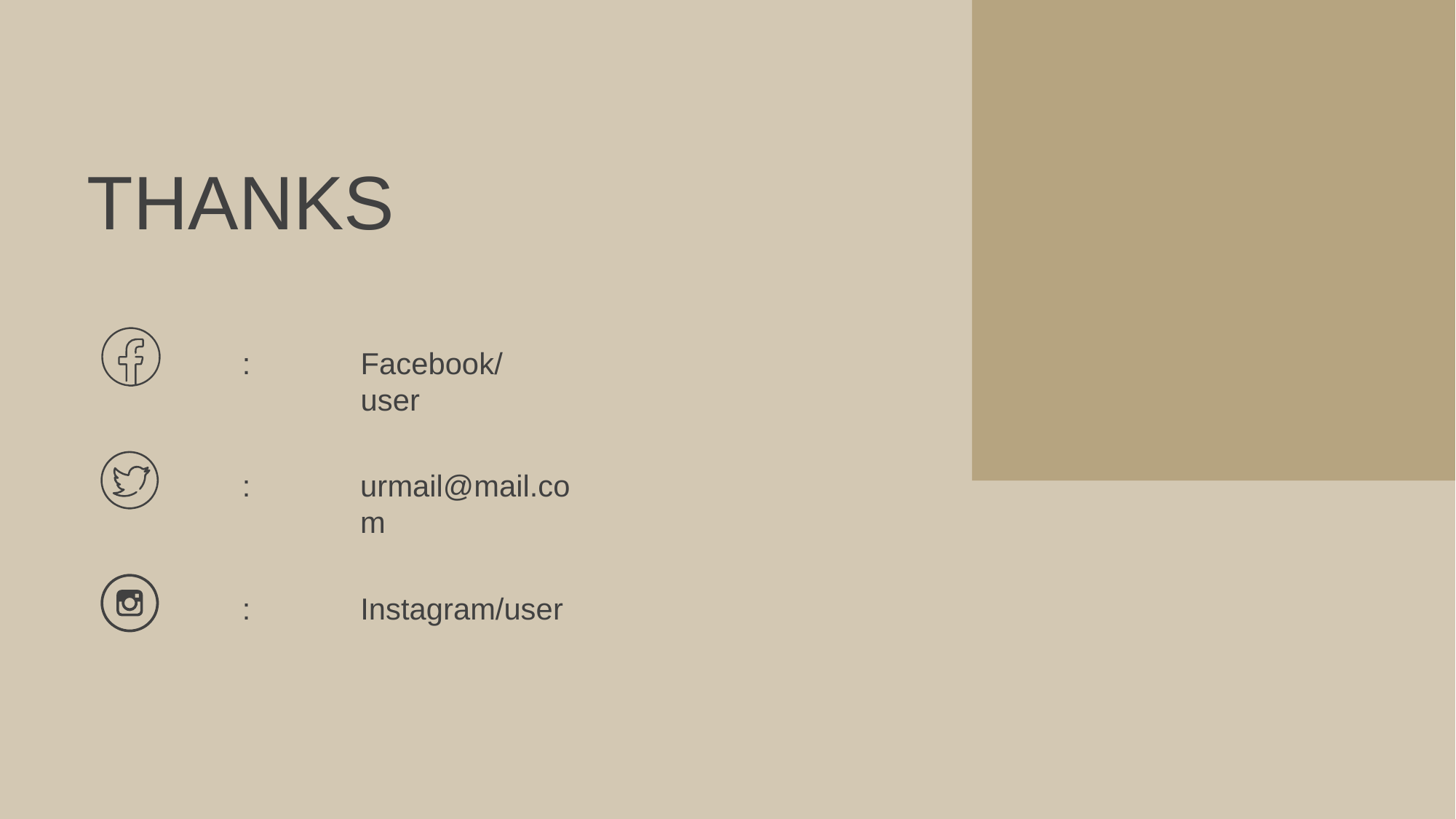

THANKS

:
Facebook/user

:
urmail@mail.com

:
Instagram/user